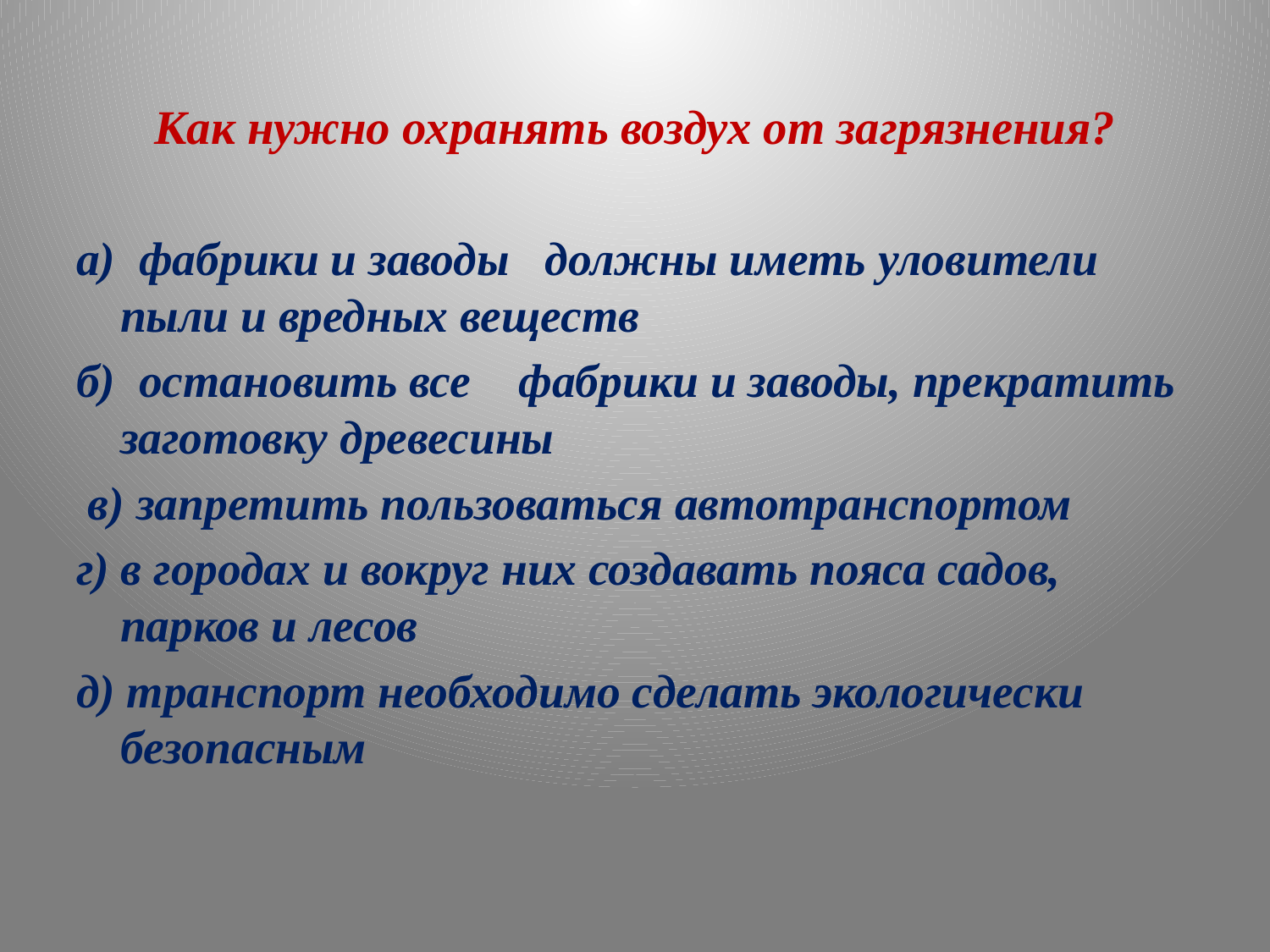

# Как нужно охранять воздух от загрязнения?
а)  фабрики и заводы   должны иметь уловители пыли и вредных веществ
б)  остановить все    фабрики и заводы, прекратить заготовку древесины
 в) запретить пользоваться автотранспортом
г) в городах и вокруг них создавать пояса садов, парков и лесов
д) транспорт необходимо сделать экологически безопасным